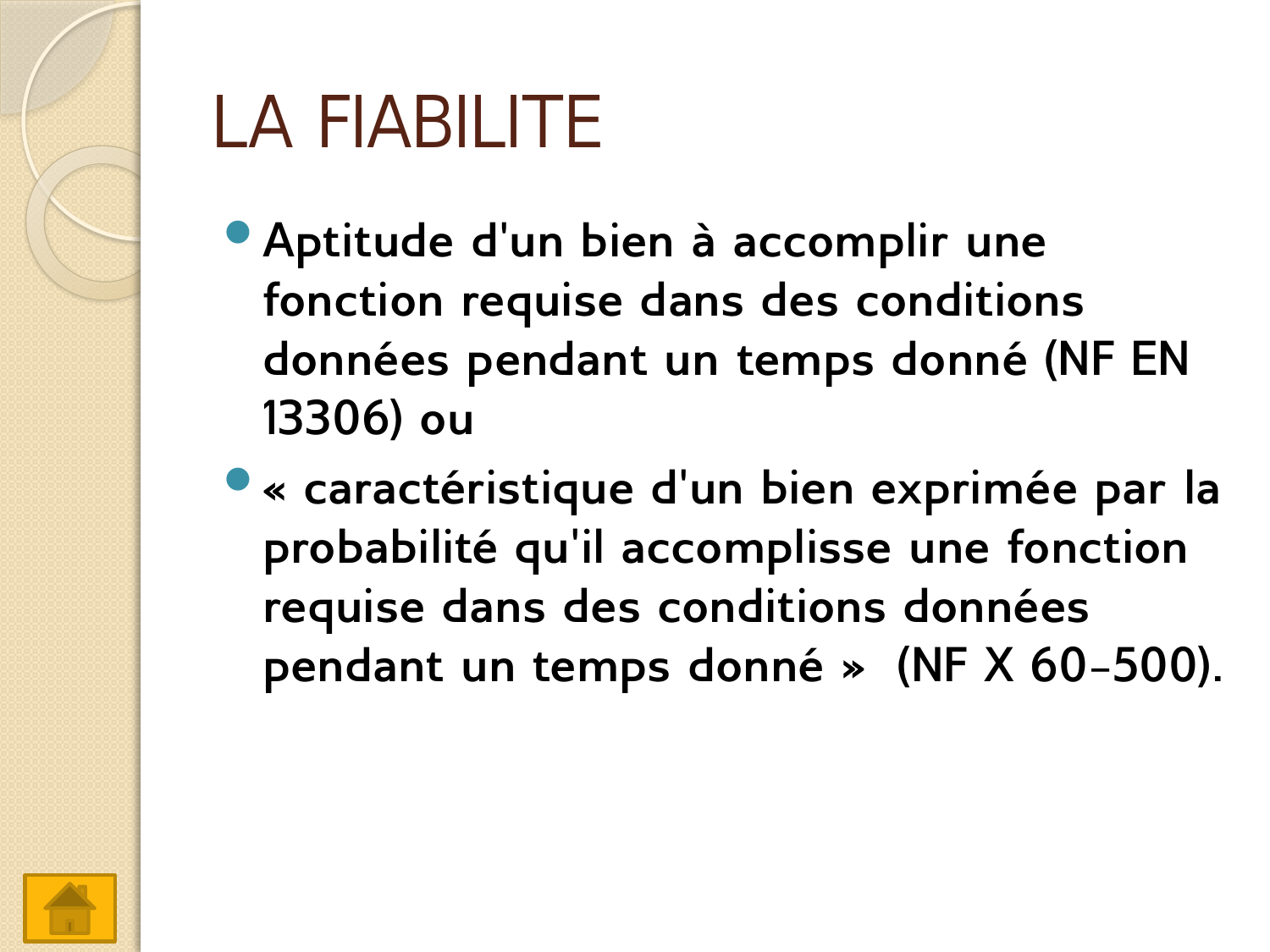

# LA FIABILITE
Aptitude d'un bien à accomplir une fonction requise dans des conditions données pendant un temps donné (NF EN 13306) ou
« caractéristique d'un bien exprimée par la probabilité qu'il accomplisse une fonction requise dans des conditions données pendant un temps donné »  (NF X 60–500).